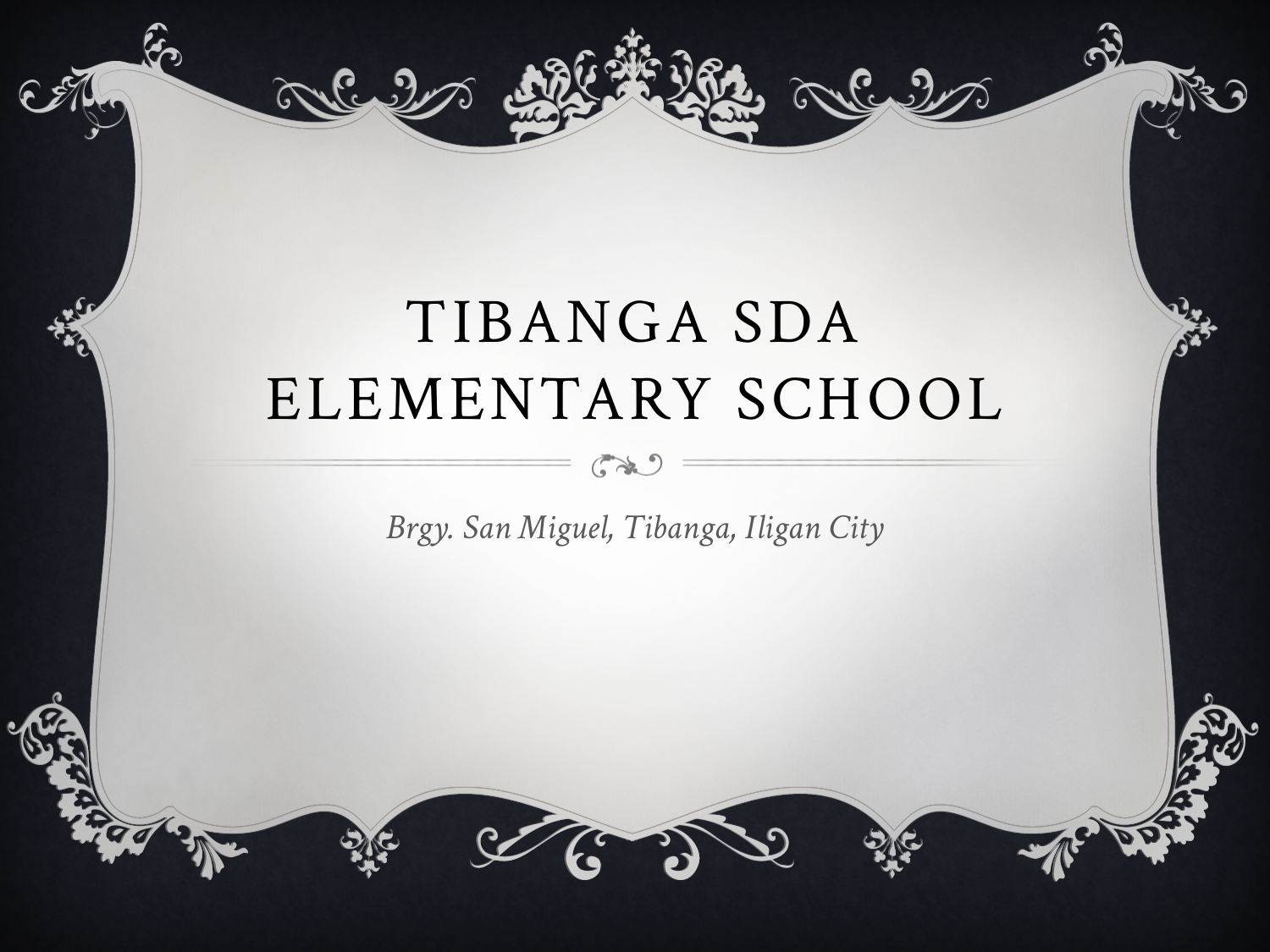

# Tibanga SDA Elementary School
Brgy. San Miguel, Tibanga, Iligan City